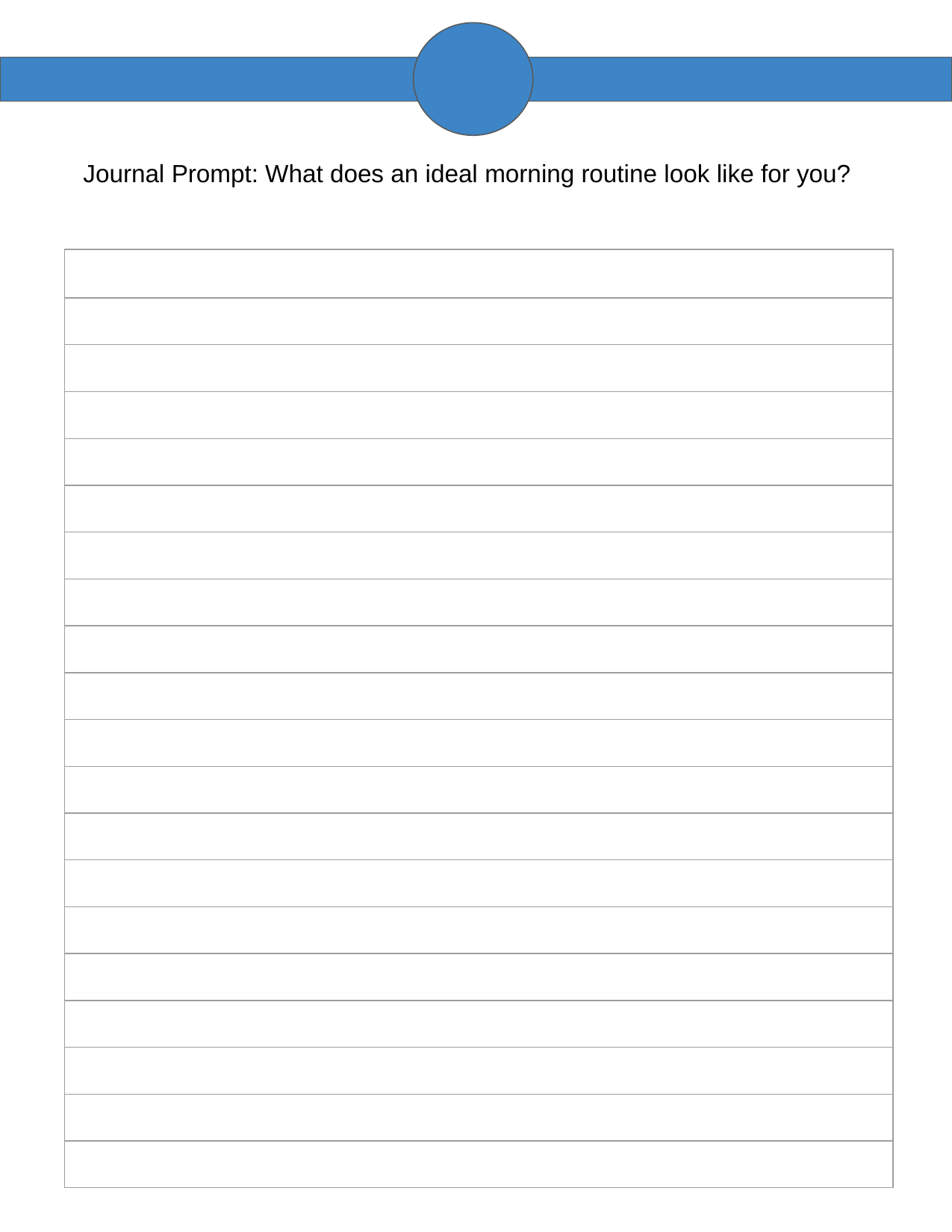

Journal Prompt: What does an ideal morning routine look like for you?
|  |
| --- |
|  |
|  |
|  |
|  |
|  |
|  |
|  |
|  |
|  |
|  |
|  |
|  |
|  |
|  |
|  |
|  |
|  |
|  |
|  |